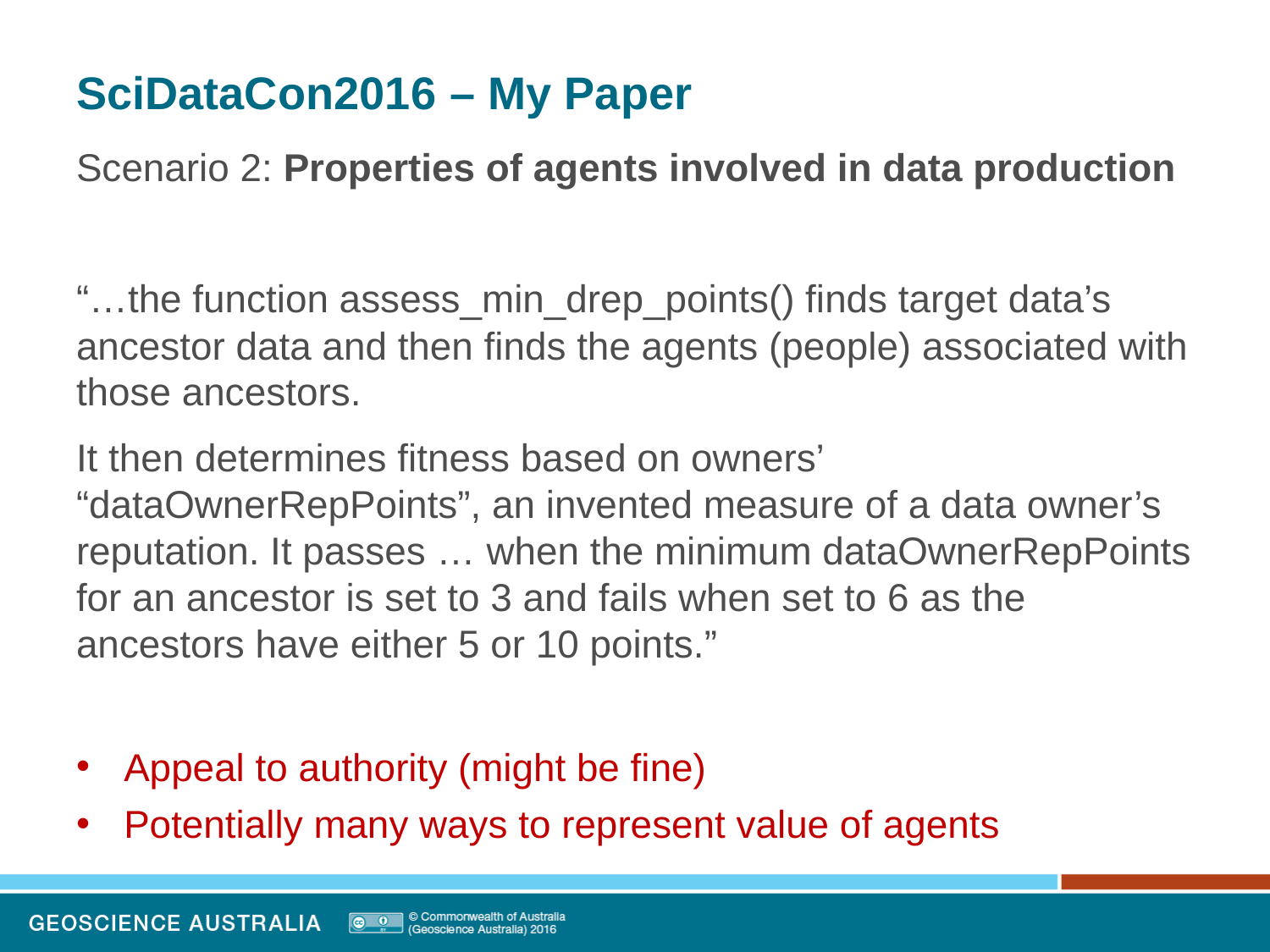

# SciDataCon2016 – My Paper
Scenario 2: Properties of agents involved in data production

“…the function assess_min_drep_points() finds target data’s ancestor data and then finds the agents (people) associated with those ancestors.
It then determines fitness based on owners’ “dataOwnerRepPoints”, an invented measure of a data owner’s reputation. It passes … when the minimum dataOwnerRepPoints for an ancestor is set to 3 and fails when set to 6 as the ancestors have either 5 or 10 points.”

Appeal to authority (might be fine)
Potentially many ways to represent value of agents